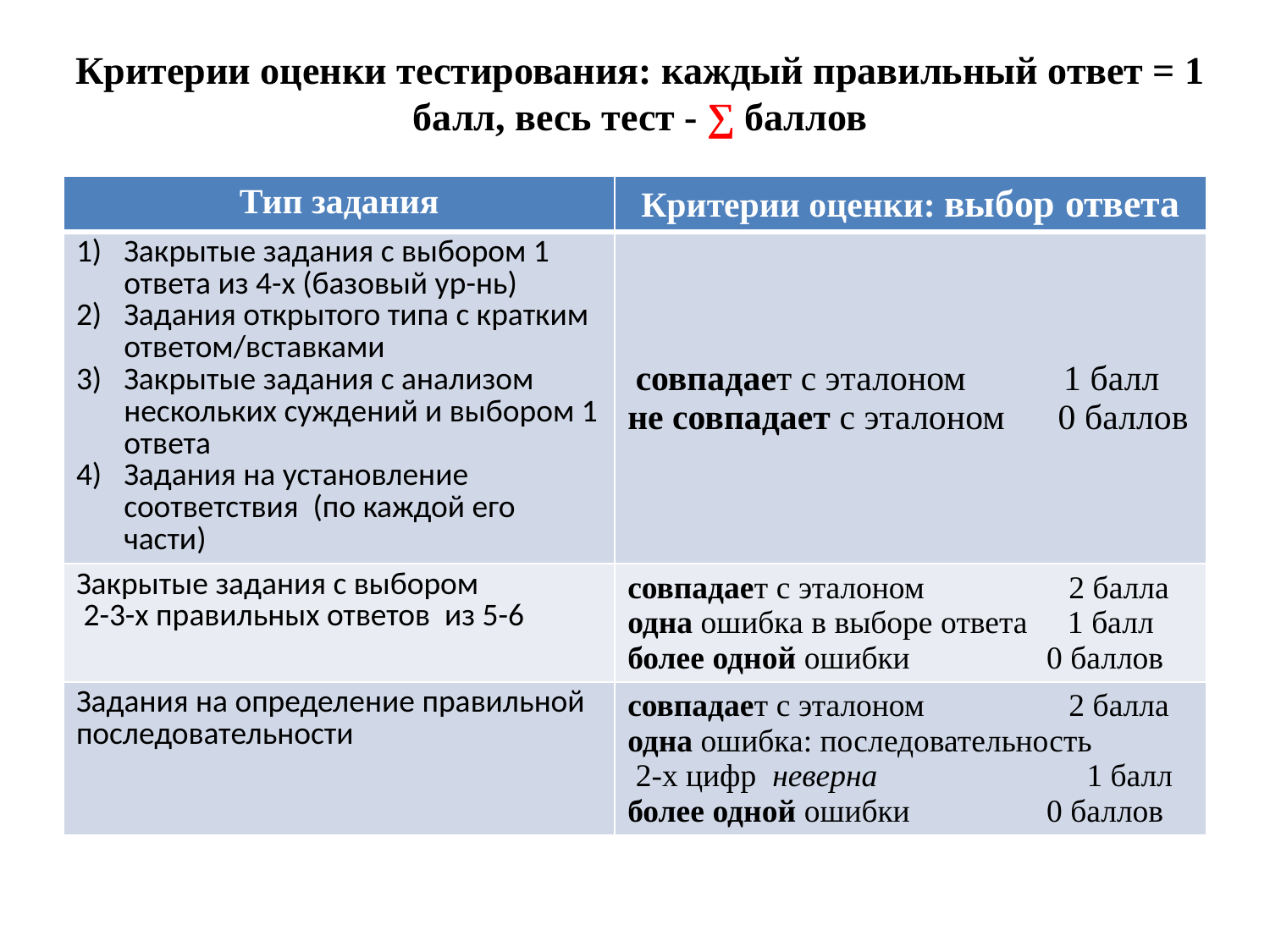

# Критерии оценки тестирования: каждый правильный ответ = 1 балл, весь тест - ∑ баллов
| Тип задания | Критерии оценки: выбор ответа |
| --- | --- |
| Закрытые задания с выбором 1 ответа из 4-х (базовый ур-нь) Задания открытого типа с кратким ответом/вставками Закрытые задания с анализом нескольких суждений и выбором 1 ответа Задания на установление соответствия (по каждой его части) | совпадает с эталоном 1 балл не совпадает с эталоном 0 баллов |
| Закрытые задания с выбором 2-3-х правильных ответов из 5-6 | совпадает с эталоном 2 балла одна ошибка в выборе ответа 1 балл более одной ошибки 0 баллов |
| Задания на определение правильной последовательности | совпадает с эталоном 2 балла одна ошибка: последовательность 2-х цифр неверна 1 балл более одной ошибки 0 баллов |